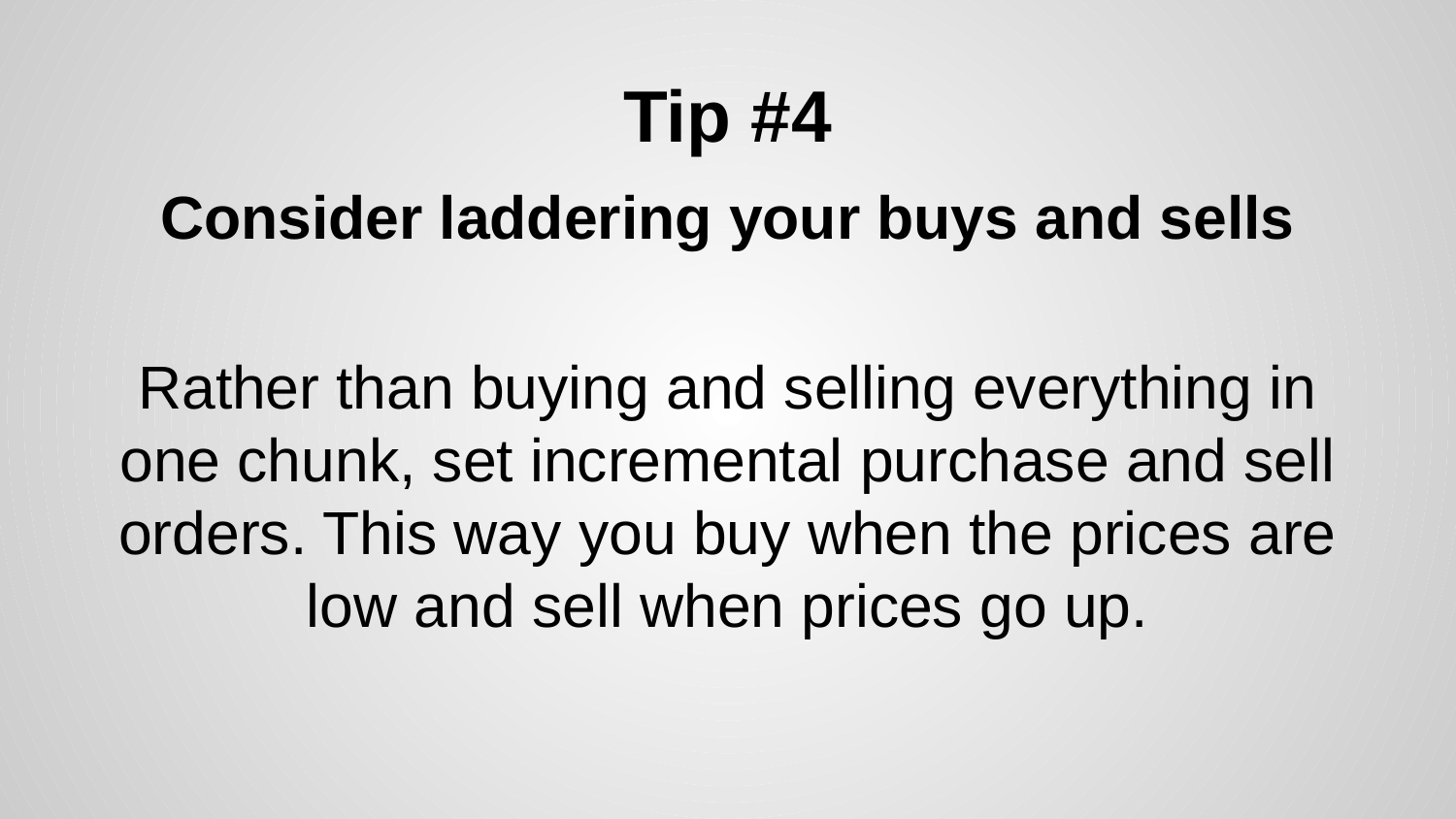

# Tip #4

Consider laddering your buys and sells

Rather than buying and selling everything in one chunk, set incremental purchase and sell orders. This way you buy when the prices are low and sell when prices go up.